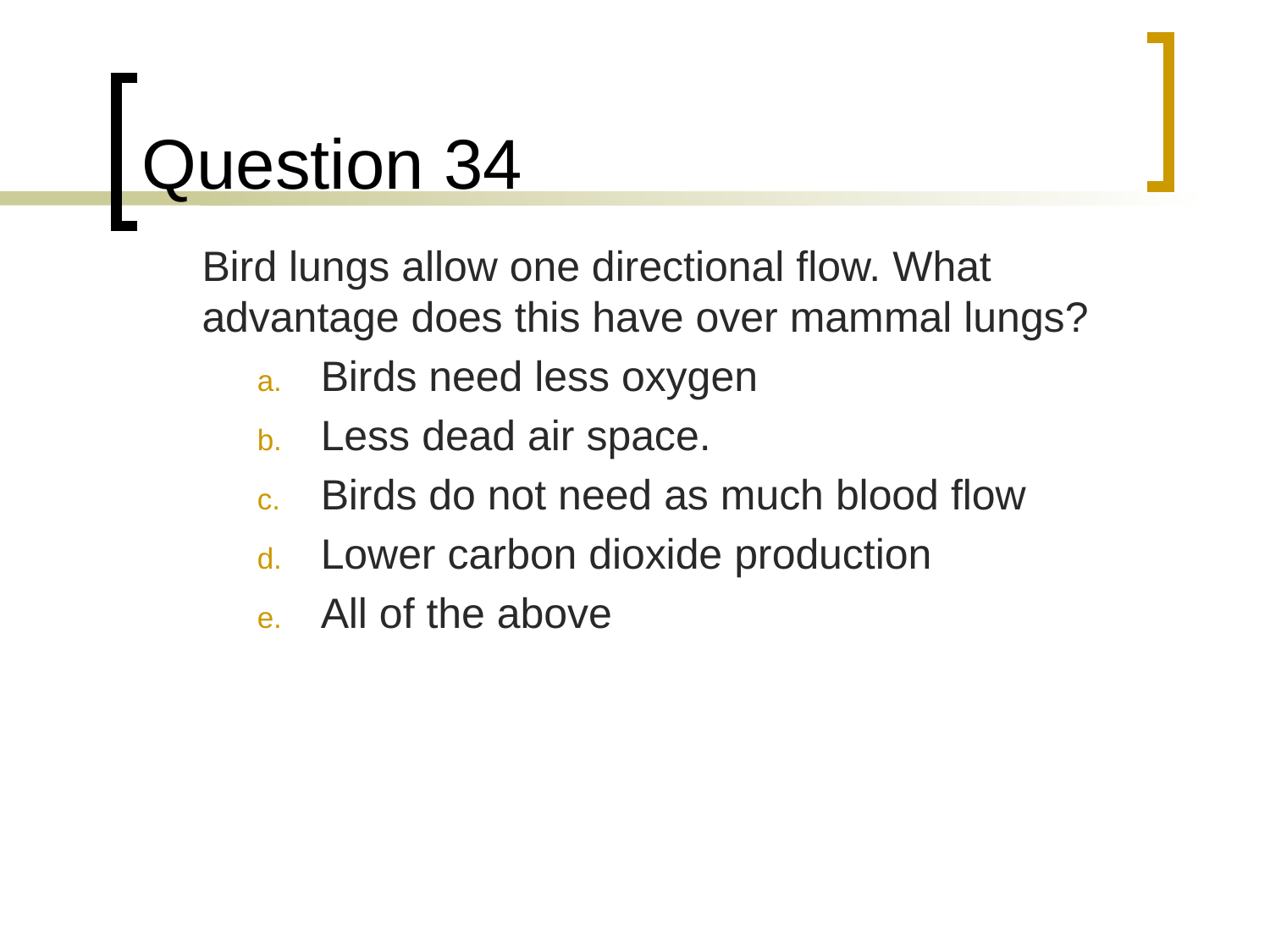

# Question 34
	Bird lungs allow one directional flow. What advantage does this have over mammal lungs?
Birds need less oxygen
Less dead air space.
Birds do not need as much blood flow
Lower carbon dioxide production
All of the above